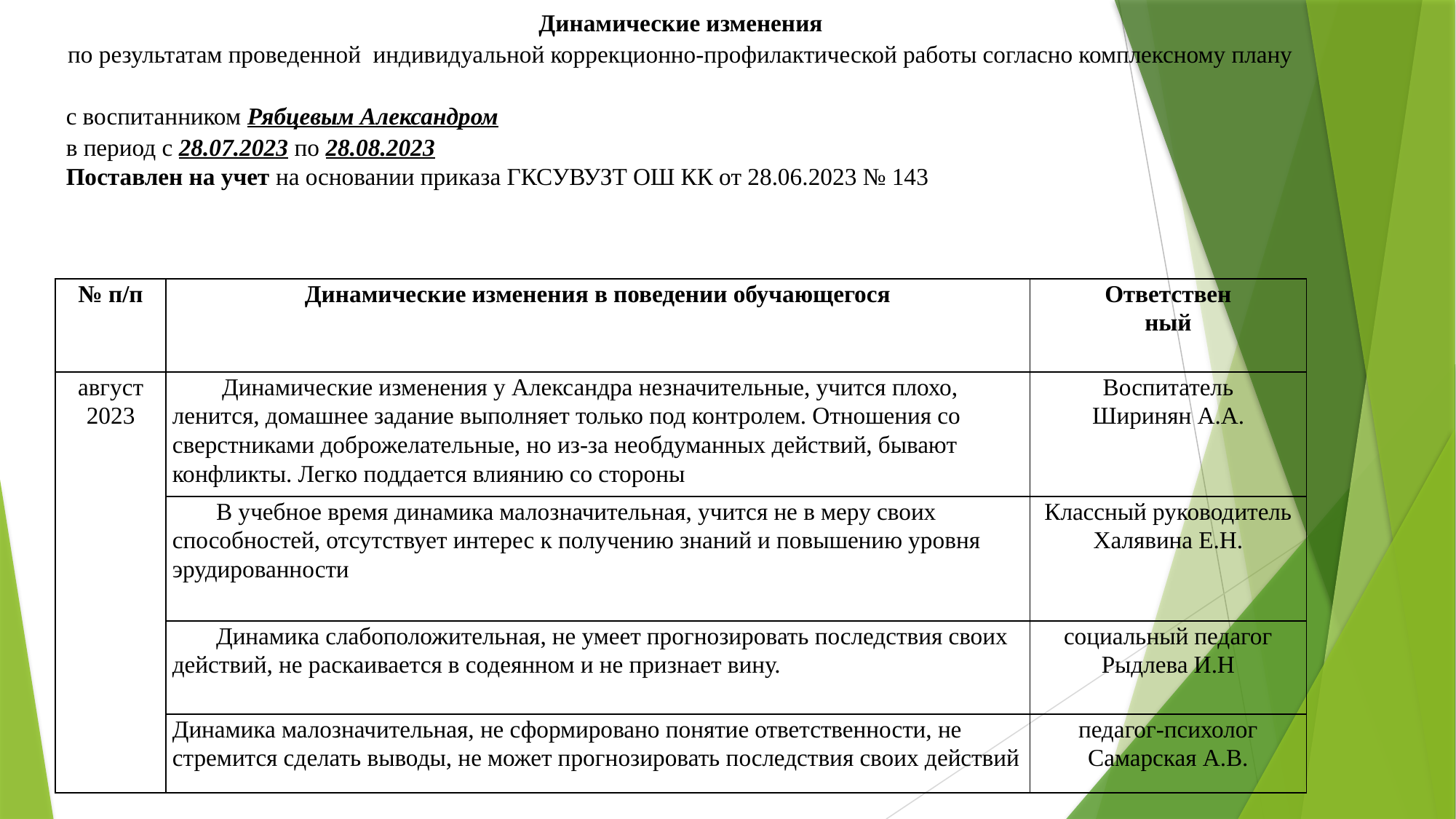

Динамические изменения
по результатам проведенной  индивидуальной коррекционно-профилактической работы согласно комплексному плану

с воспитанником Рябцевым Александром
в период с 28.07.2023 по 28.08.2023
Поставлен на учет на основании приказа ГКСУВУЗТ ОШ КК от 28.06.2023 № 143
| № п/п | Динамические изменения в поведении обучающегося | Ответствен ный |
| --- | --- | --- |
| август 2023 | Динамические изменения у Александра незначительные, учится плохо, ленится, домашнее задание выполняет только под контролем. Отношения со сверстниками доброжелательные, но из-за необдуманных действий, бывают конфликты. Легко поддается влиянию со стороны | Воспитатель Ширинян А.А. |
|  | В учебное время динамика малозначительная, учится не в меру своих способностей, отсутствует интерес к получению знаний и повышению уровня эрудированности | Классный руководитель Халявина Е.Н. |
|  | Динамика слабоположительная, не умеет прогнозировать последствия своих действий, не раскаивается в содеянном и не признает вину. | социальный педагог Рыдлева И.Н |
|  | Динамика малозначительная, не сформировано понятие ответственности, не стремится сделать выводы, не может прогнозировать последствия своих действий | педагог-психолог Самарская А.В. |